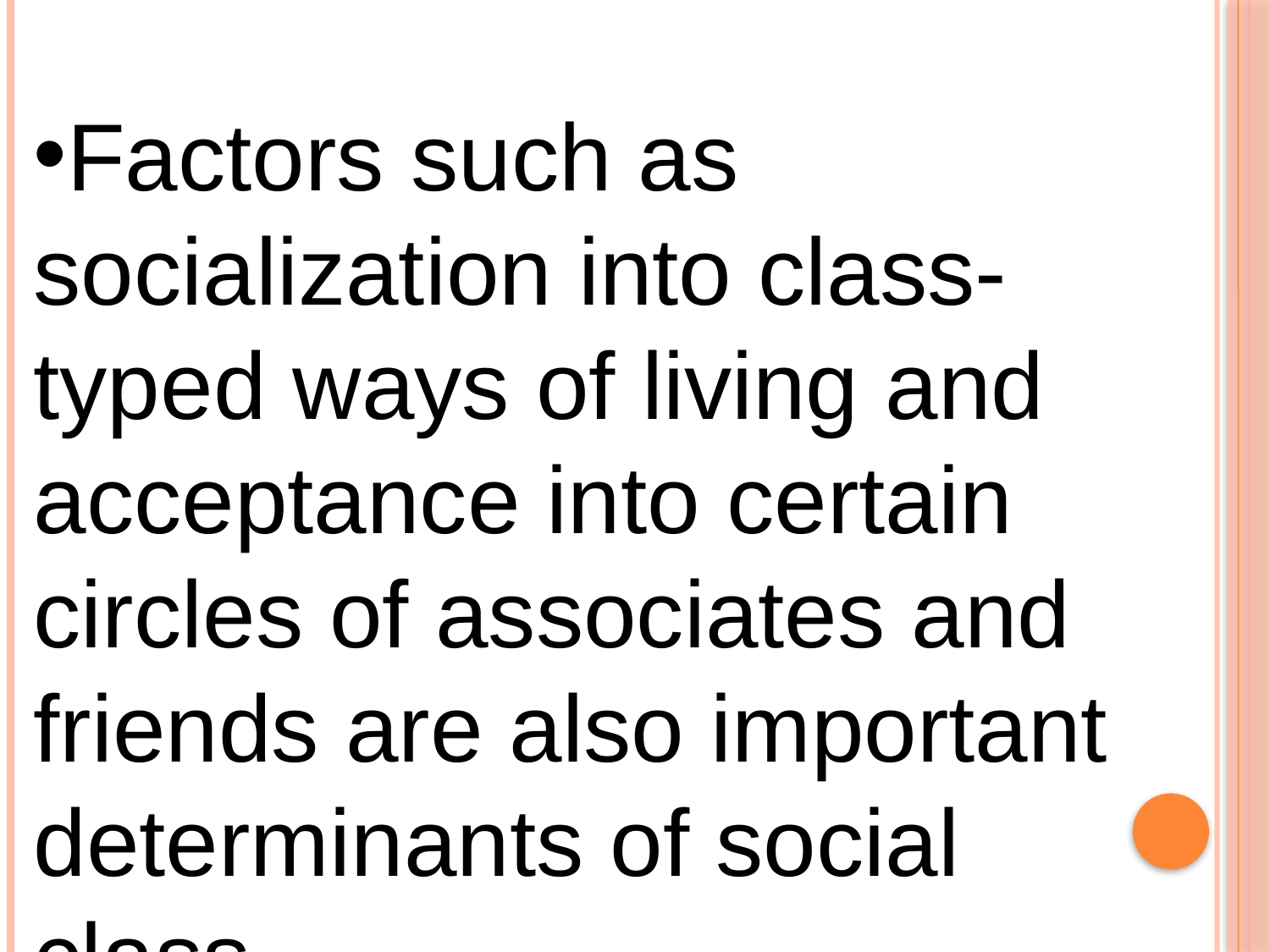

Factors such as socialization into class-typed ways of living and acceptance into certain circles of associates and friends are also important determinants of social class.